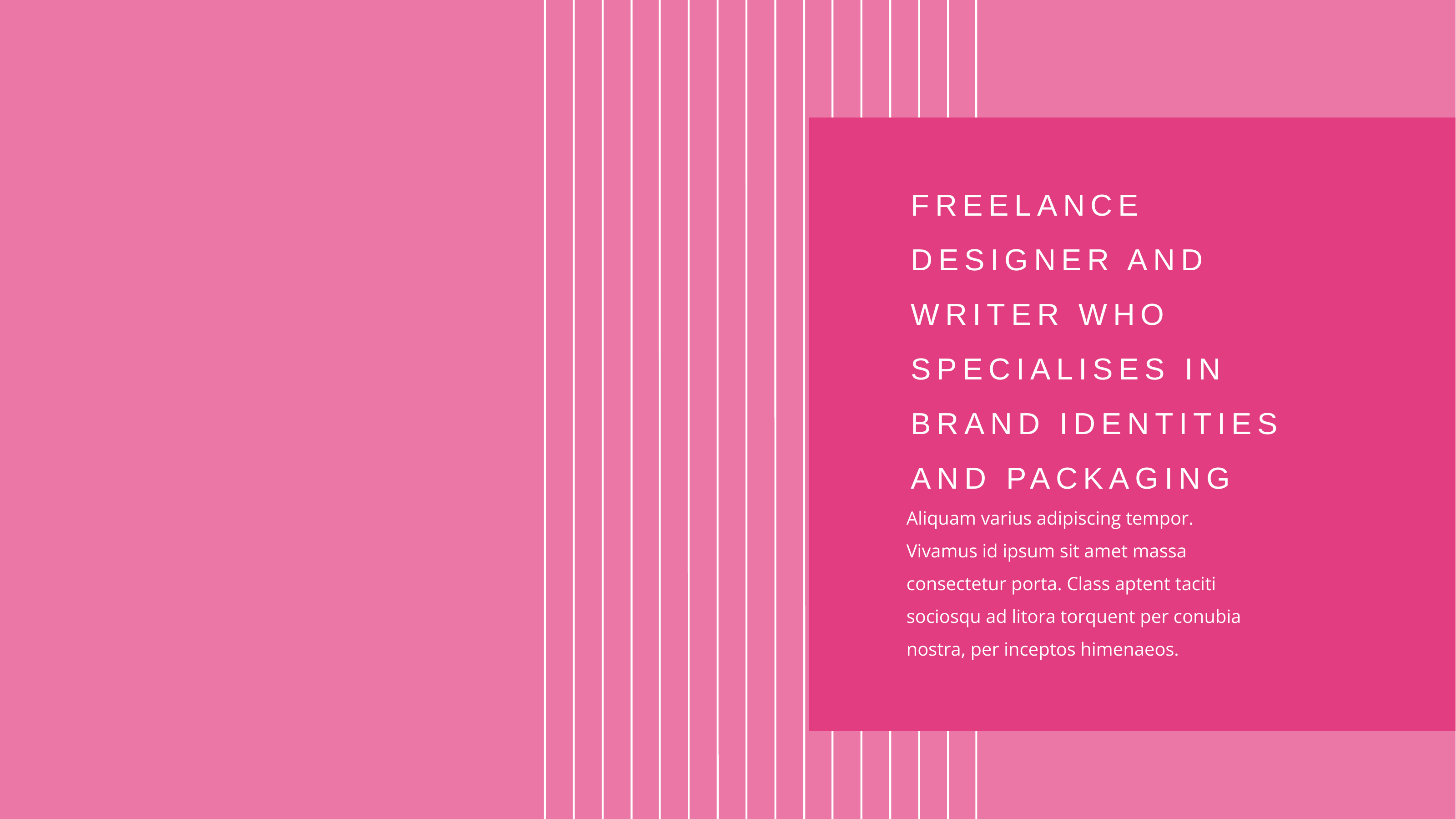

FREELANCE DESIGNER AND WRITER WHO SPECIALISES IN BRAND IDENTITIES AND PACKAGING
Aliquam varius adipiscing tempor. Vivamus id ipsum sit amet massa consectetur porta. Class aptent taciti sociosqu ad litora torquent per conubia nostra, per inceptos himenaeos.